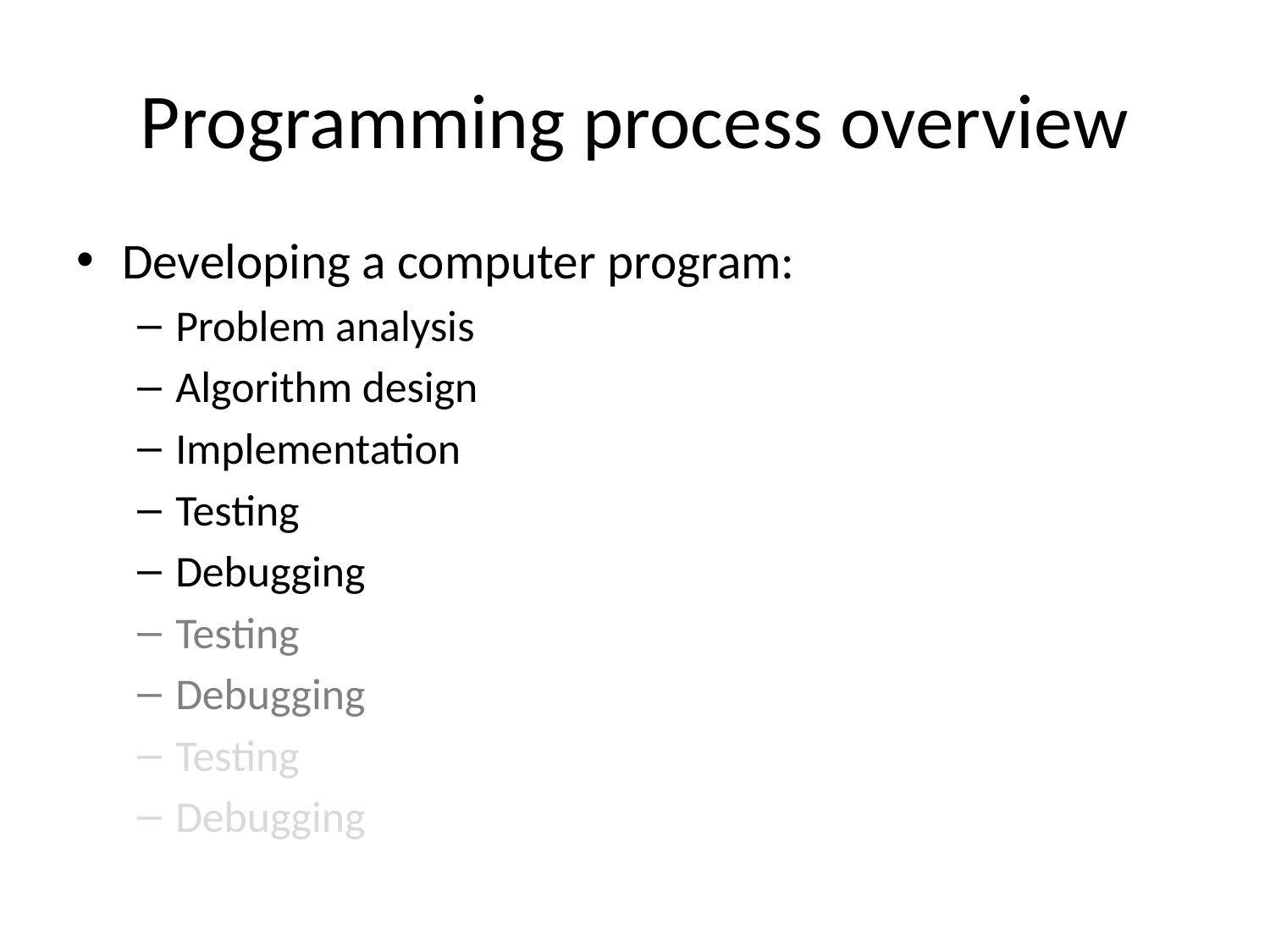

# Programming process overview
Developing a computer program:
Problem analysis
Algorithm design
Implementation
Testing
Debugging
Testing
Debugging
Testing
Debugging